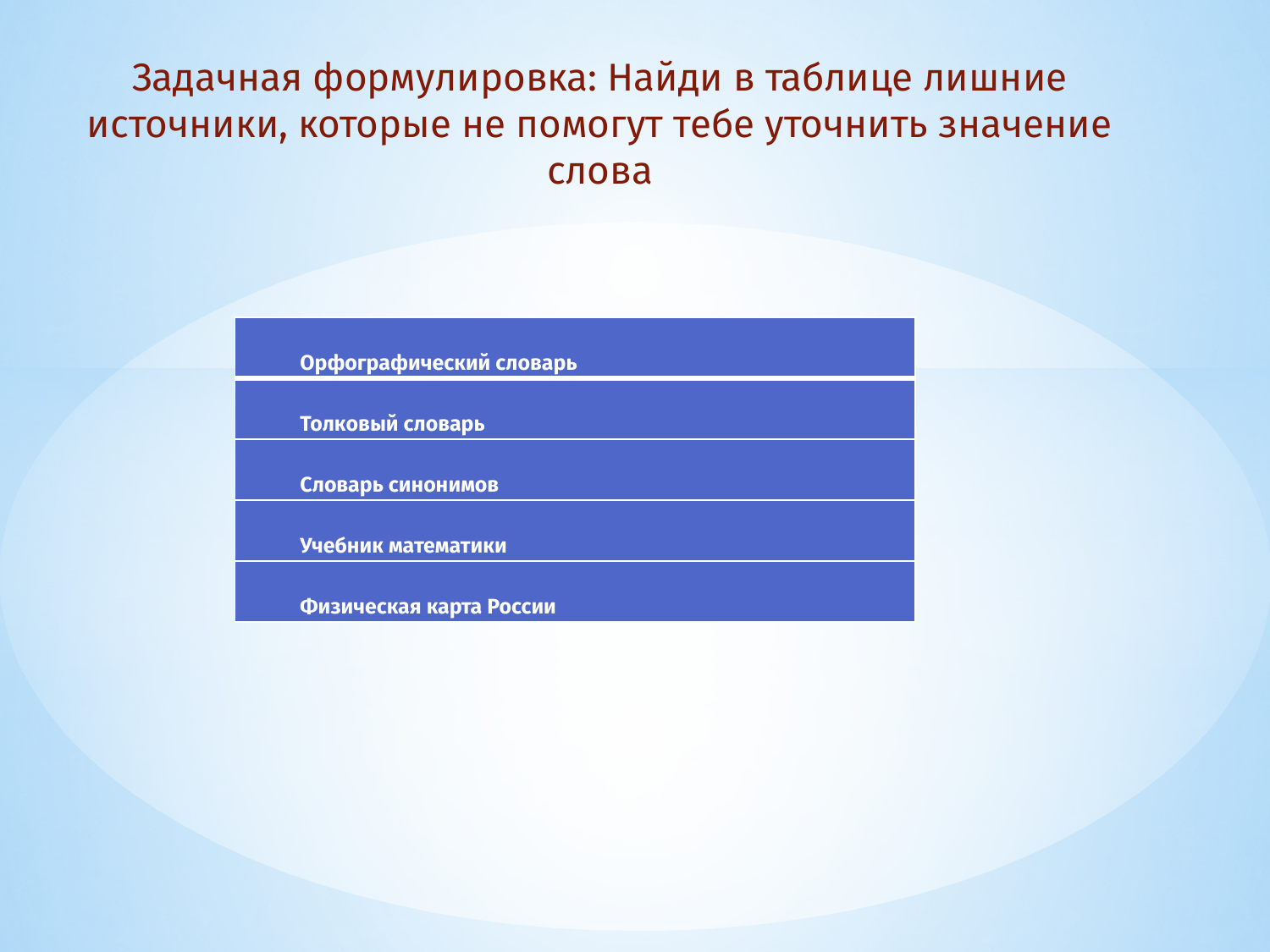

Задачная формулировка: Найди в таблице лишние источники, которые не помогут тебе уточнить значение слова

| Орфографический словарь |
| --- |
| Толковый словарь |
| Словарь синонимов |
| Учебник математики |
| Физическая карта России |